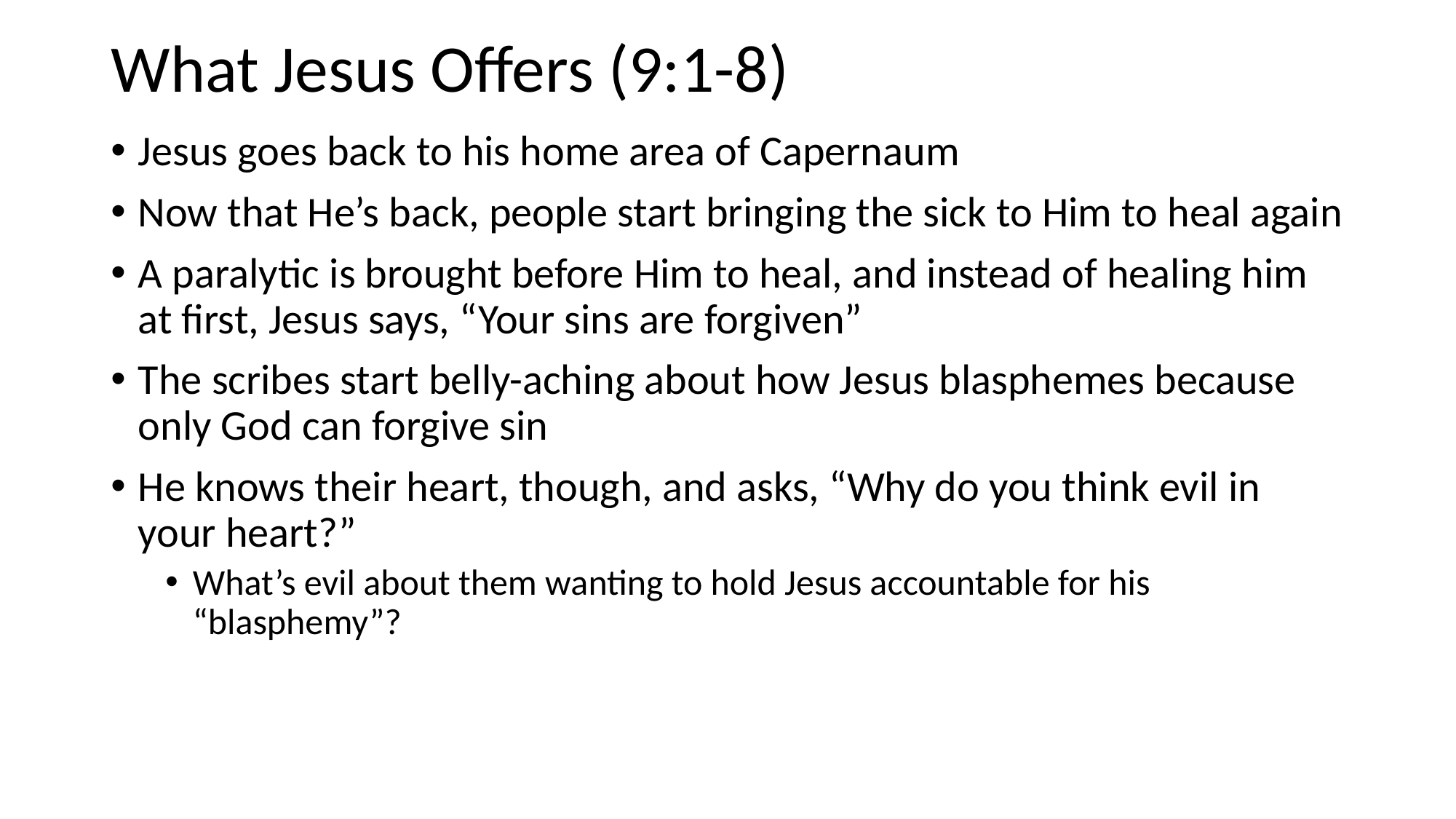

# What Jesus Offers (9:1-8)
Jesus goes back to his home area of Capernaum
Now that He’s back, people start bringing the sick to Him to heal again
A paralytic is brought before Him to heal, and instead of healing him at first, Jesus says, “Your sins are forgiven”
The scribes start belly-aching about how Jesus blasphemes because only God can forgive sin
He knows their heart, though, and asks, “Why do you think evil in your heart?”
What’s evil about them wanting to hold Jesus accountable for his “blasphemy”?